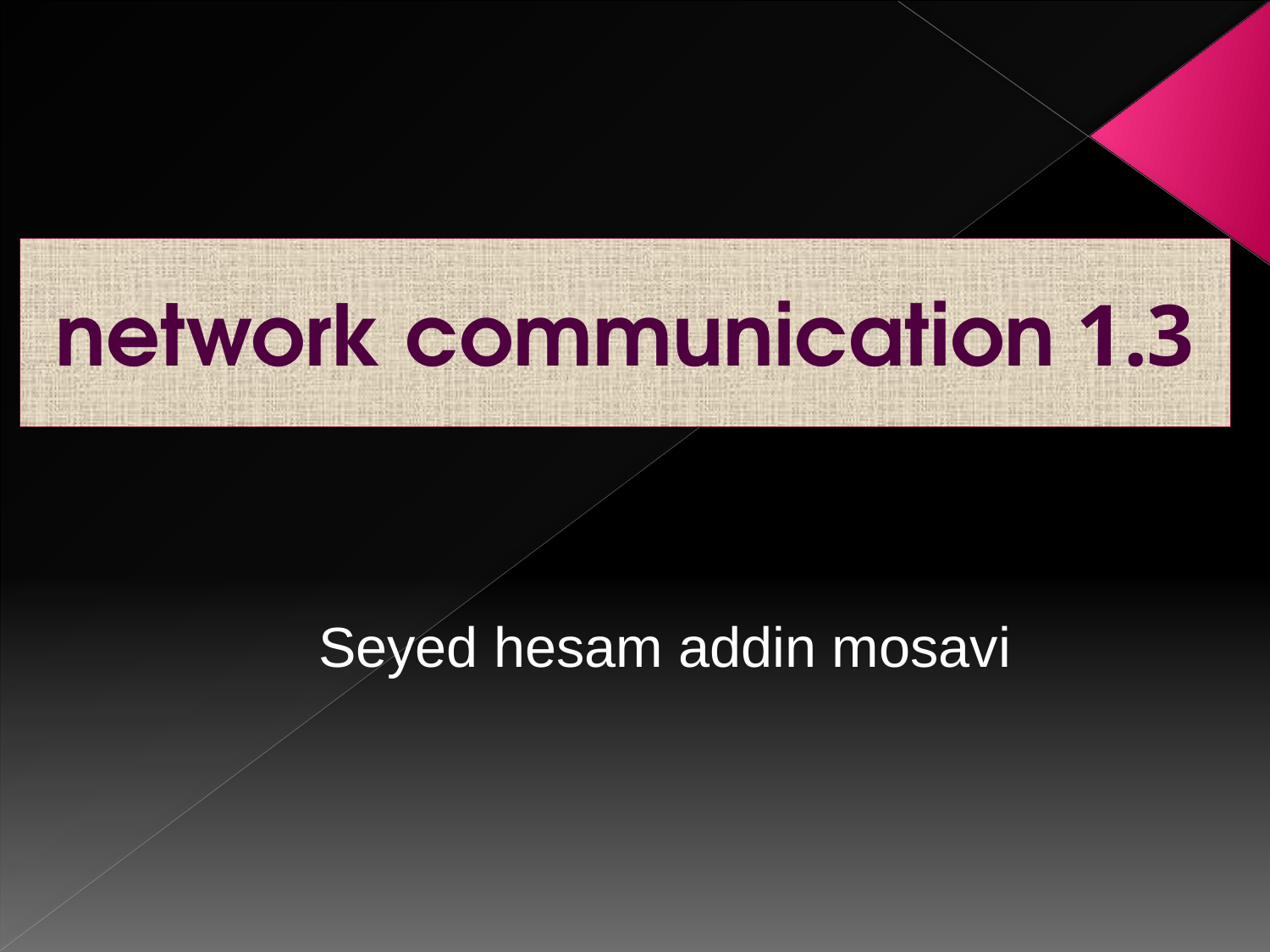

# 1.3 network communication

Seyed hesam addin mosavi